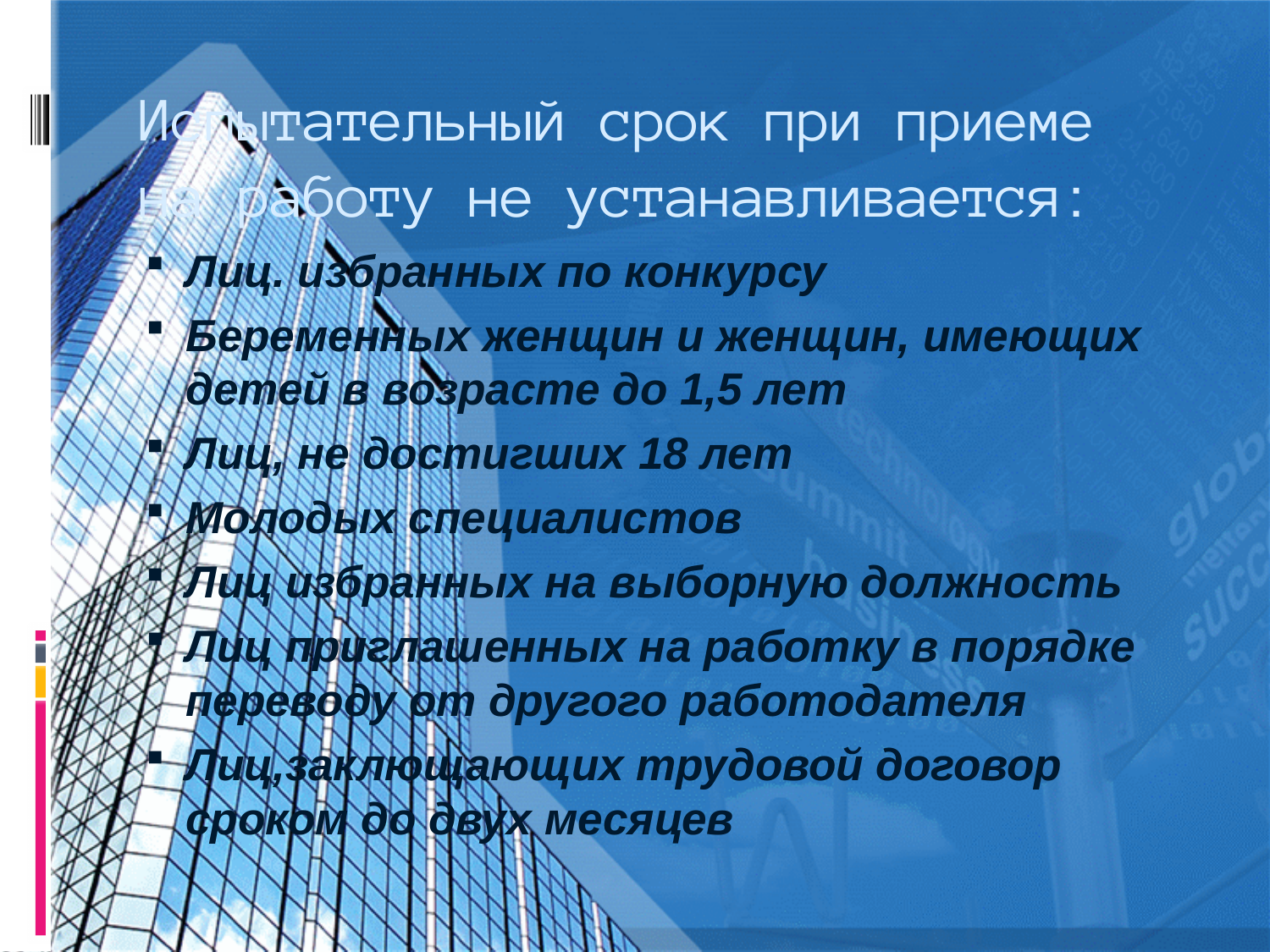

# Испытательный срок при приеме на работу не устанавливается:
Лиц. избранных по конкурсу
Беременных женщин и женщин, имеющих детей в возрасте до 1,5 лет
Лиц, не достигших 18 лет
Молодых специалистов
Лиц избранных на выборную должность
Лиц приглашенных на работку в порядке переводу от другого работодателя
Лиц,заклющающих трудовой договор сроком до двух месяцев